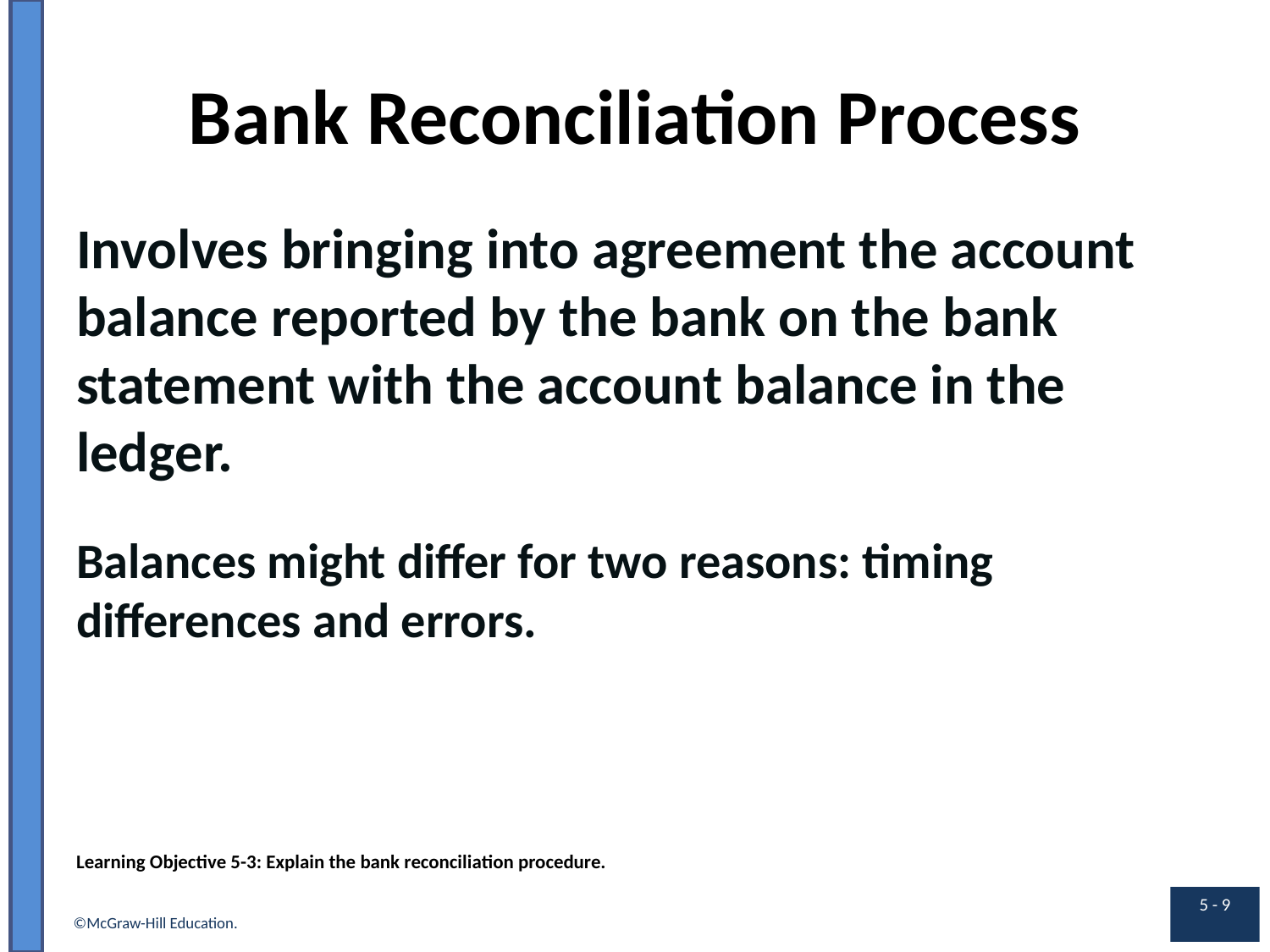

# Bank Reconciliation Process
Involves bringing into agreement the account balance reported by the bank on the bank statement with the account balance in the ledger.
Balances might differ for two reasons: timing differences and errors.
Learning Objective 5-3: Explain the bank reconciliation procedure.